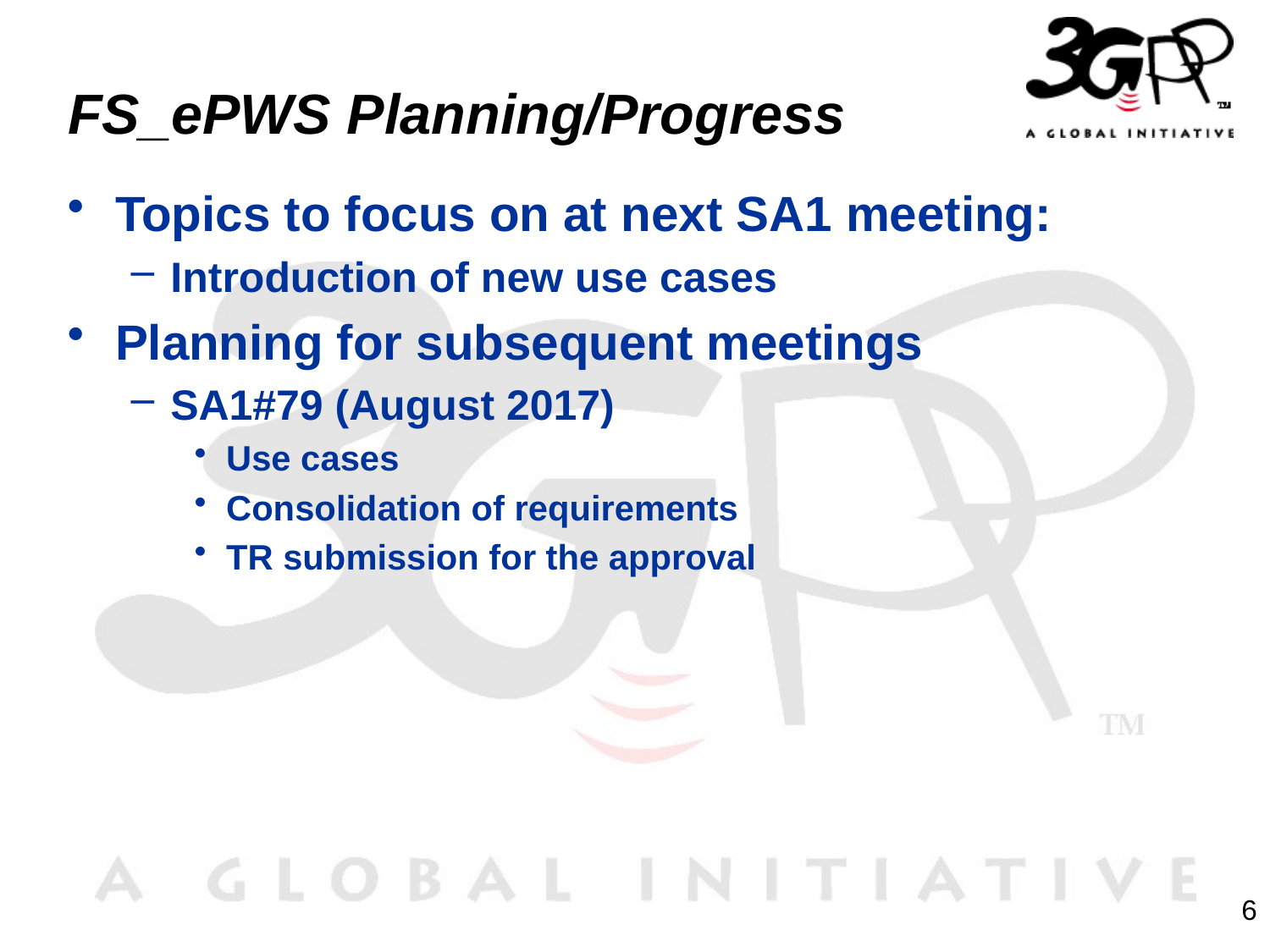

# FS_ePWS Planning/Progress
Topics to focus on at next SA1 meeting:
Introduction of new use cases
Planning for subsequent meetings
SA1#79 (August 2017)
Use cases
Consolidation of requirements
TR submission for the approval
6